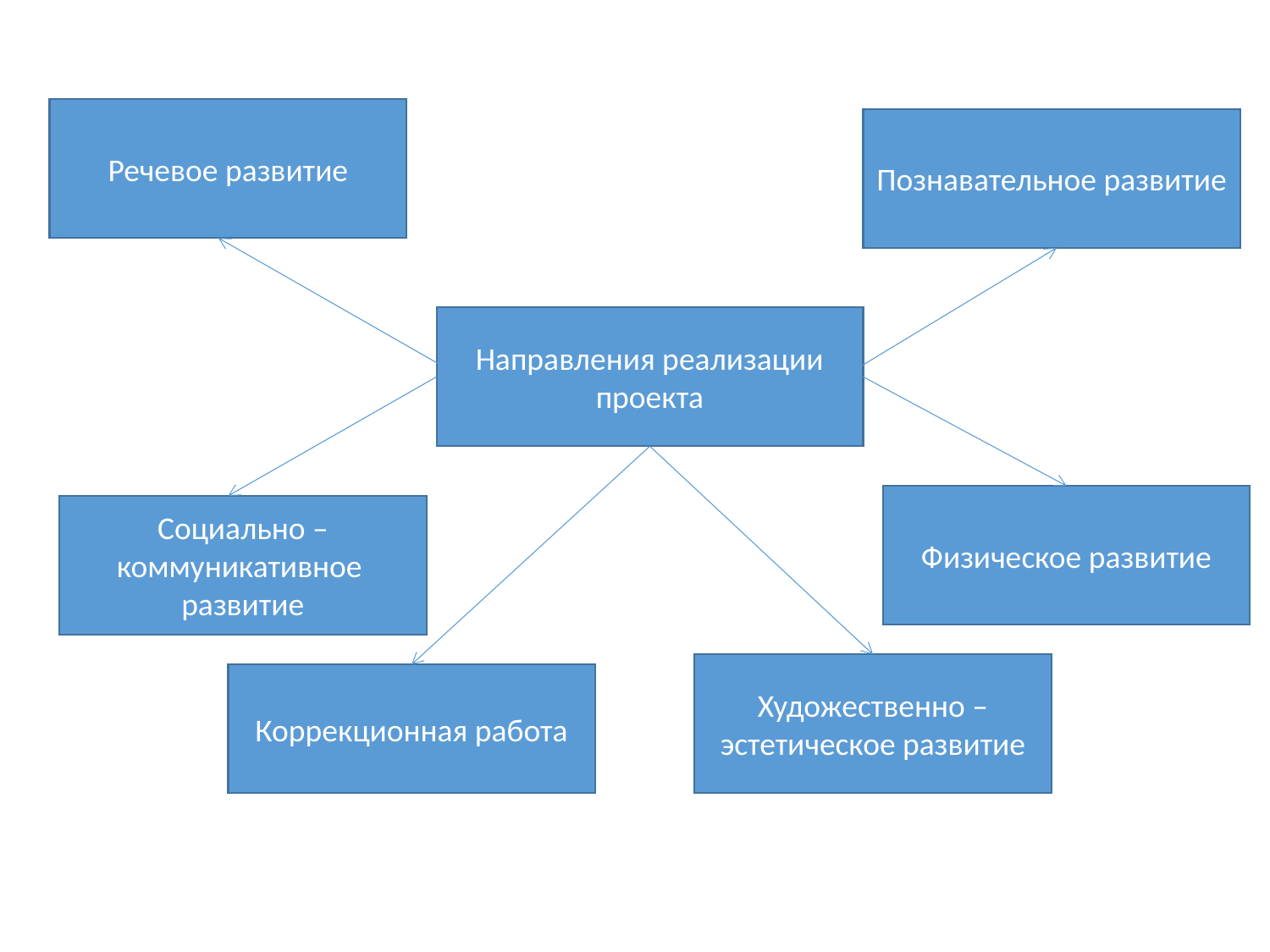

Речевое развитие
Познавательное развитие
Направления реализации проекта
Физическое развитие
Социально – коммуникативное  развитие
Художественно – эстетическое развитие
Коррекционная работа